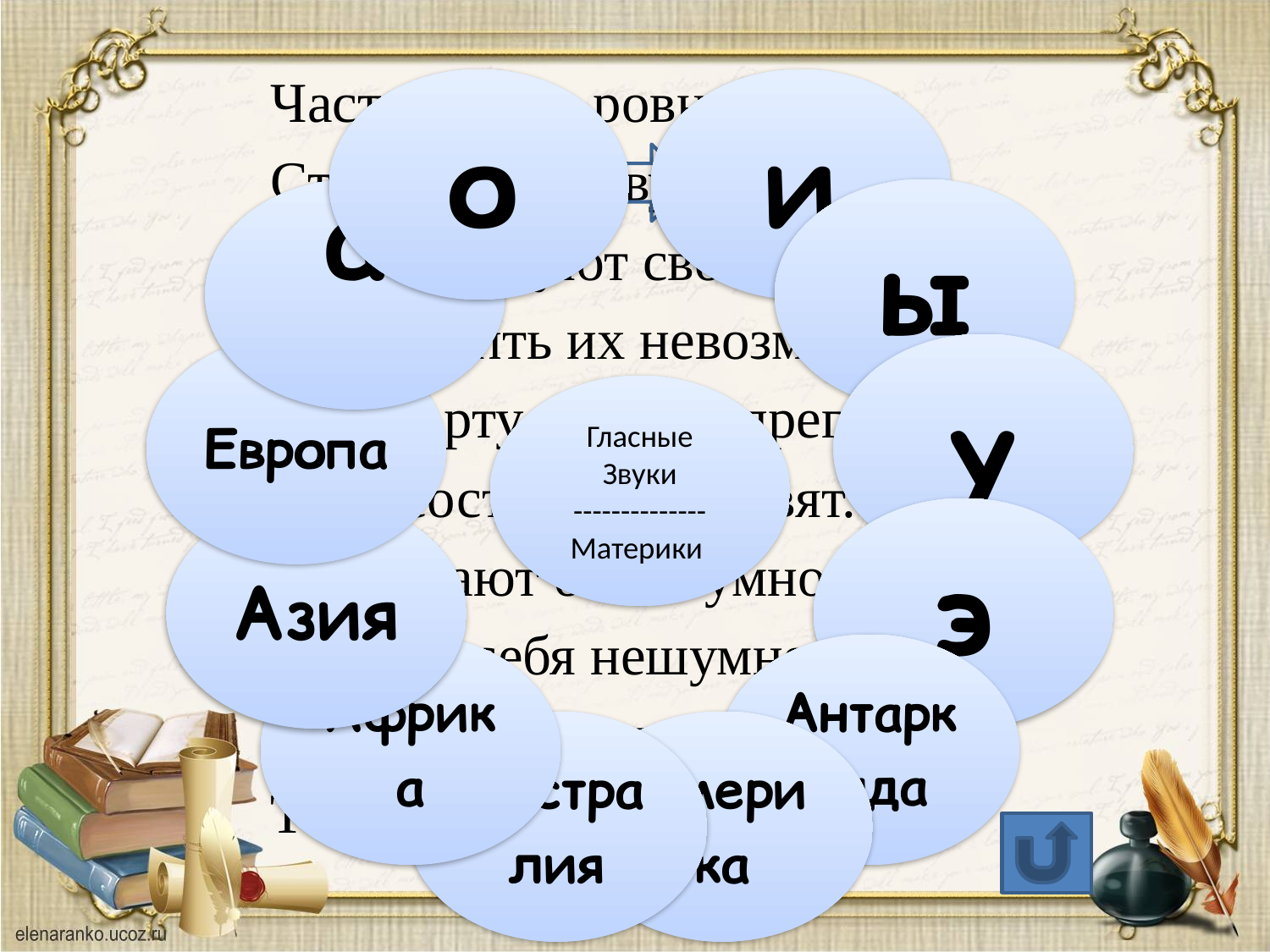

Материки
и
о
а
ы
у
э
Африка
Азия
Европа
Частей света ровно шесть,
Столько этих звуков есть.
Путешествуют свободно,
Остановить их невозможно,
Нет во рту для них преград,
Слог составить норовят.
Поступают очень умно
И ведут себя нешумно.
Кто сейчас их назовет,
Тот откроет путь вперед.